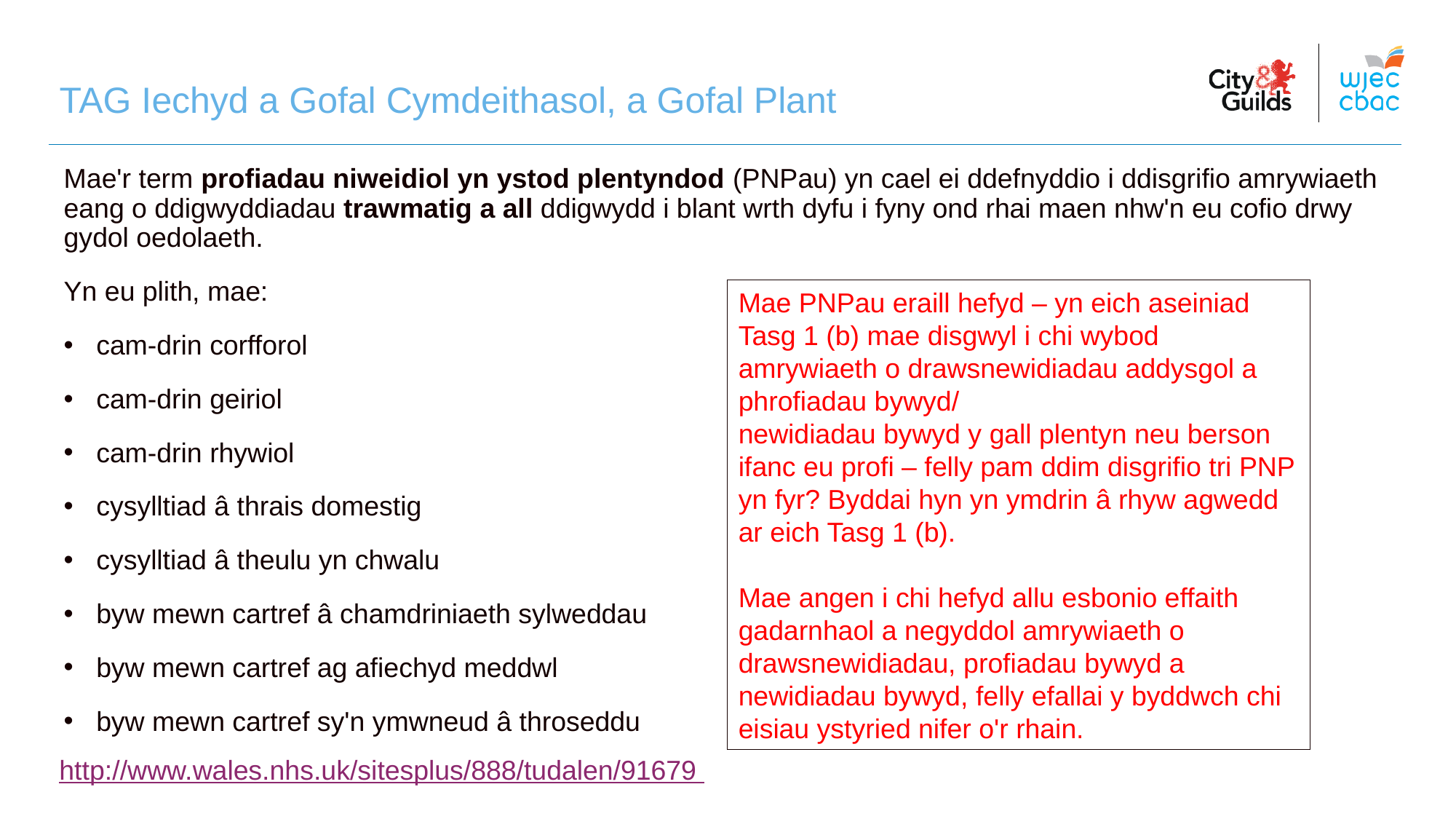

TAG Iechyd a Gofal Cymdeithasol, a Gofal Plant
Mae'r term profiadau niweidiol yn ystod plentyndod (PNPau) yn cael ei ddefnyddio i ddisgrifio amrywiaeth eang o ddigwyddiadau trawmatig a all ddigwydd i blant wrth dyfu i fyny ond rhai maen nhw'n eu cofio drwy gydol oedolaeth.
Yn eu plith, mae:
cam-drin corfforol
cam-drin geiriol
cam-drin rhywiol
cysylltiad â thrais domestig
cysylltiad â theulu yn chwalu
byw mewn cartref â chamdriniaeth sylweddau
byw mewn cartref ag afiechyd meddwl
byw mewn cartref sy'n ymwneud â throseddu

Mae PNPau eraill hefyd – yn eich aseiniad Tasg 1 (b) mae disgwyl i chi wybod amrywiaeth o drawsnewidiadau addysgol a phrofiadau bywyd/
newidiadau bywyd y gall plentyn neu berson ifanc eu profi – felly pam ddim disgrifio tri PNP yn fyr? Byddai hyn yn ymdrin â rhyw agwedd ar eich Tasg 1 (b).

Mae angen i chi hefyd allu esbonio effaith gadarnhaol a negyddol amrywiaeth o drawsnewidiadau, profiadau bywyd a newidiadau bywyd, felly efallai y byddwch chi eisiau ystyried nifer o'r rhain.
http://www.wales.nhs.uk/sitesplus/888/tudalen/91679